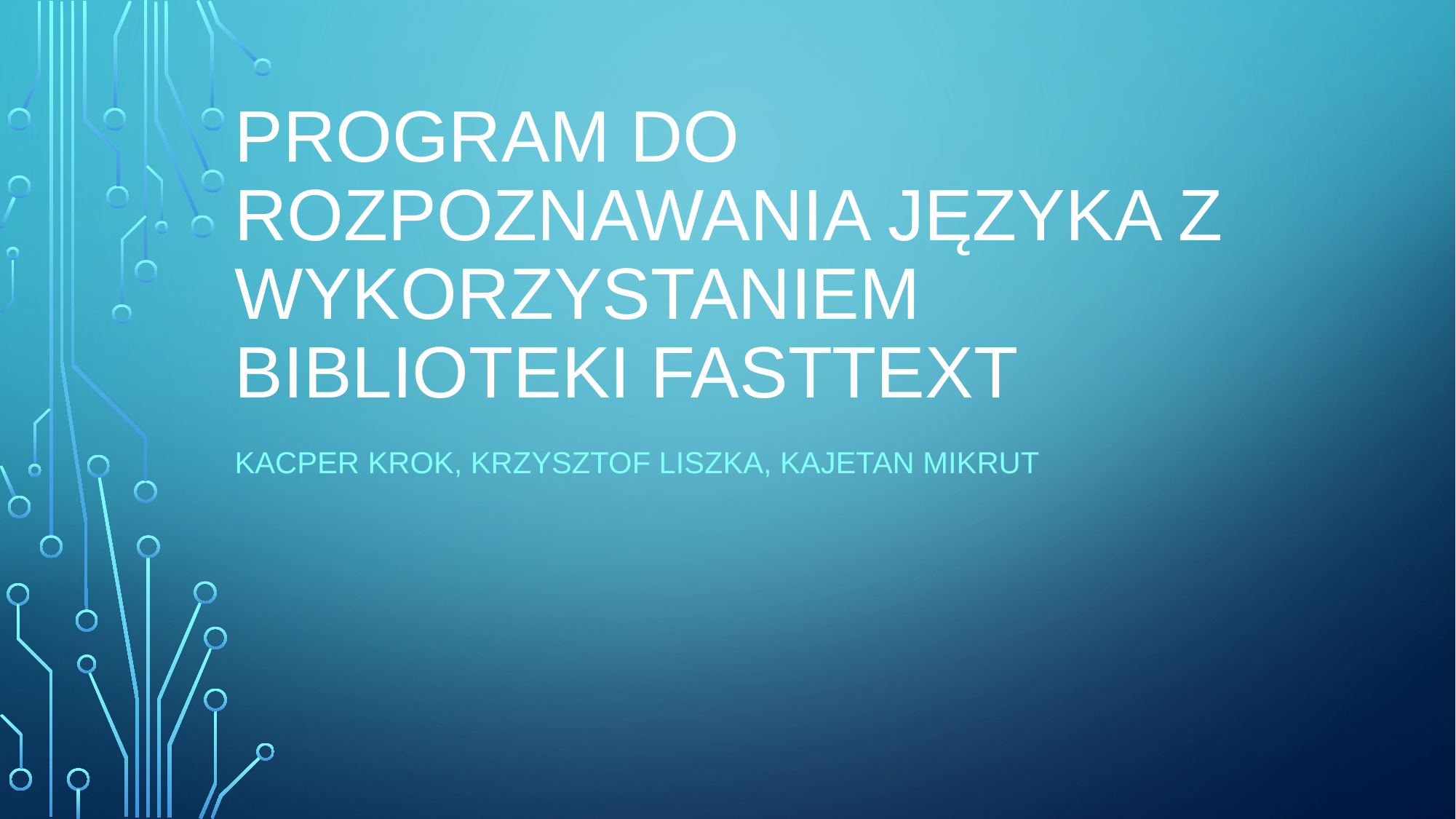

# Program do rozpoznawania języka z wykorzystaniem biblioteki fasttext
Kacper krok, Krzysztof Liszka, Kajetan Mikrut